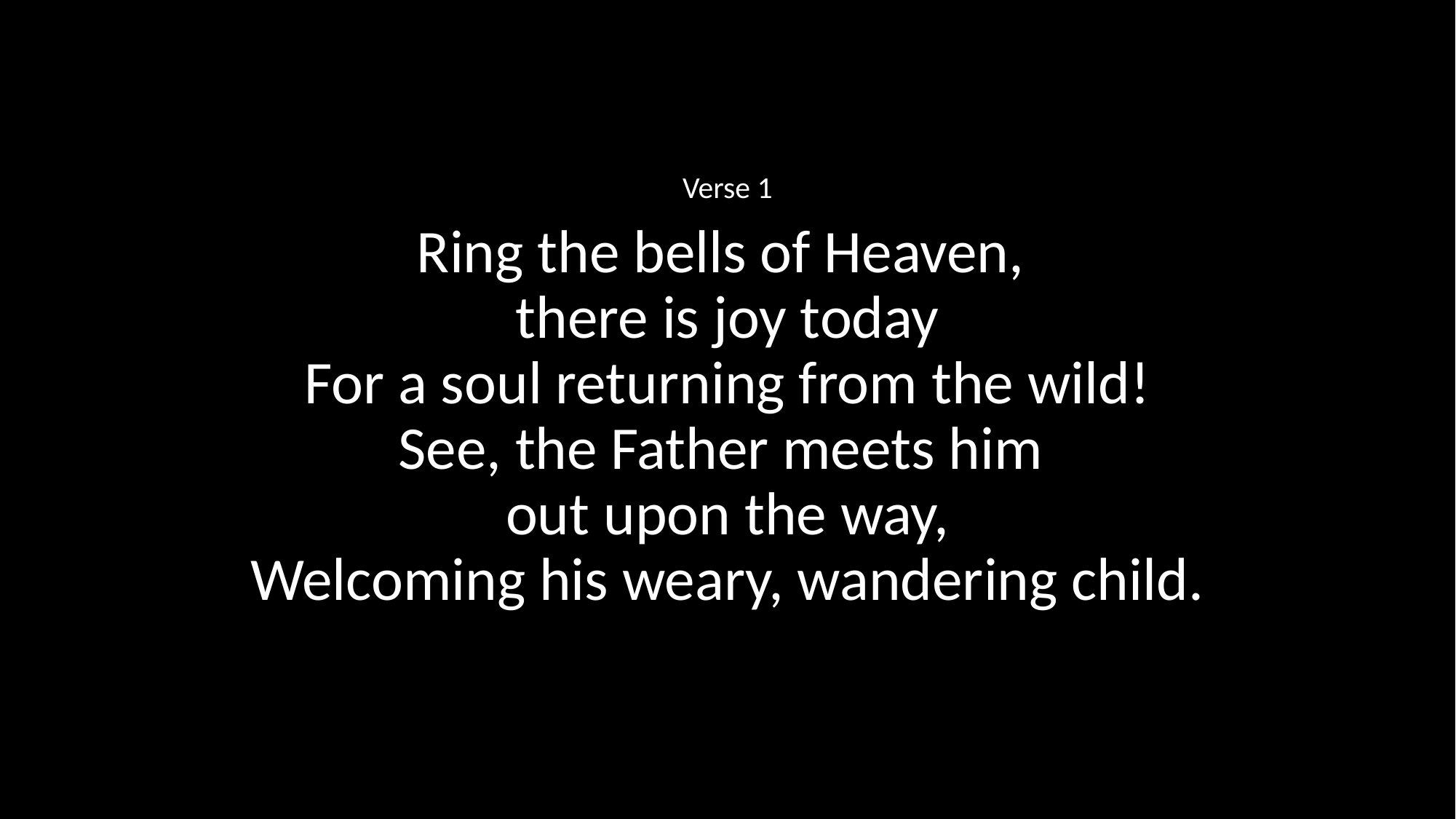

Verse 1
Ring the bells of Heaven,
there is joy today
For a soul returning from the wild!
See, the Father meets him
out upon the way,
Welcoming his weary, wandering child.